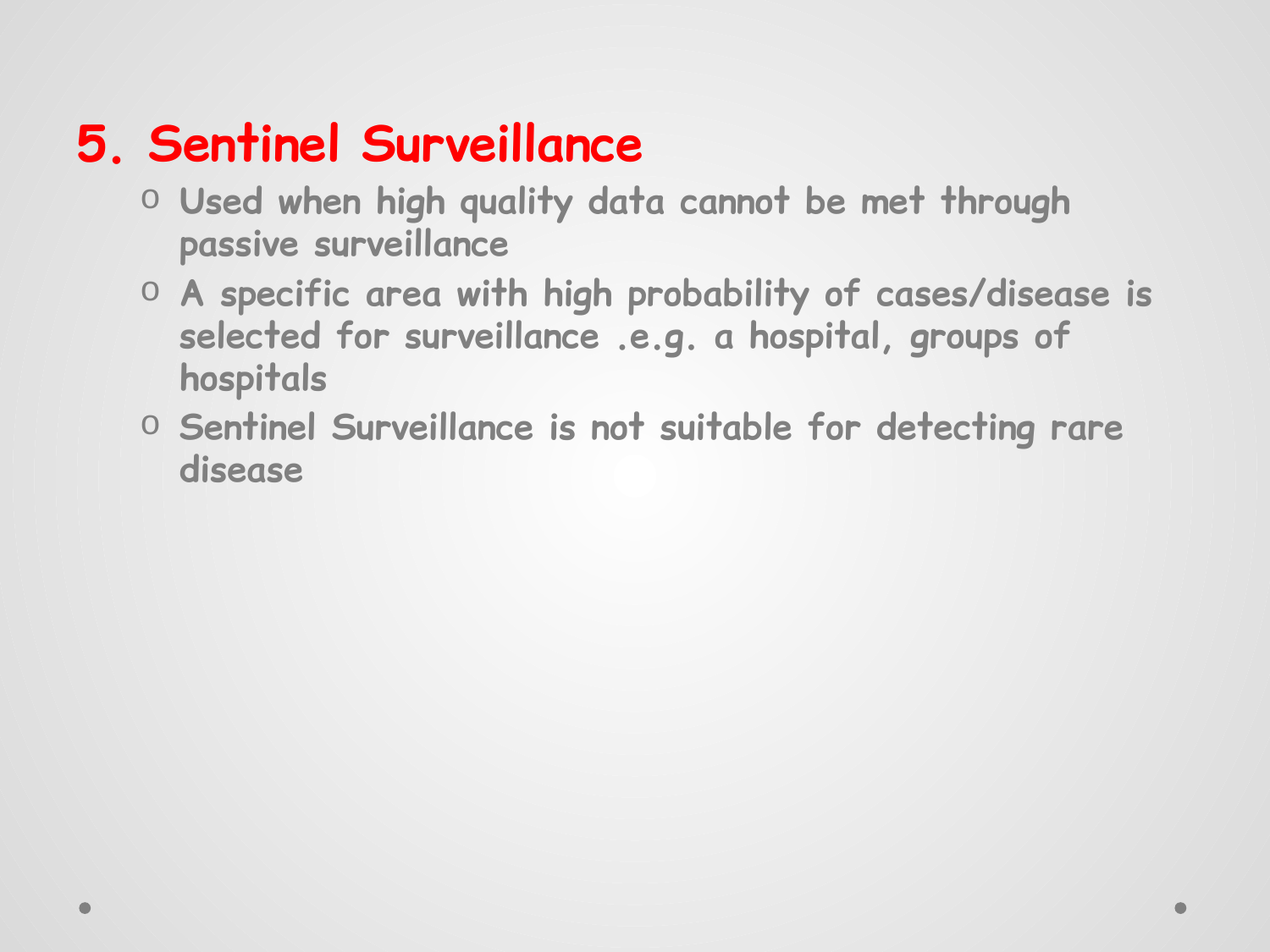

5. Sentinel Surveillance
Used when high quality data cannot be met through passive surveillance
A specific area with high probability of cases/disease is selected for surveillance .e.g. a hospital, groups of hospitals
Sentinel Surveillance is not suitable for detecting rare disease